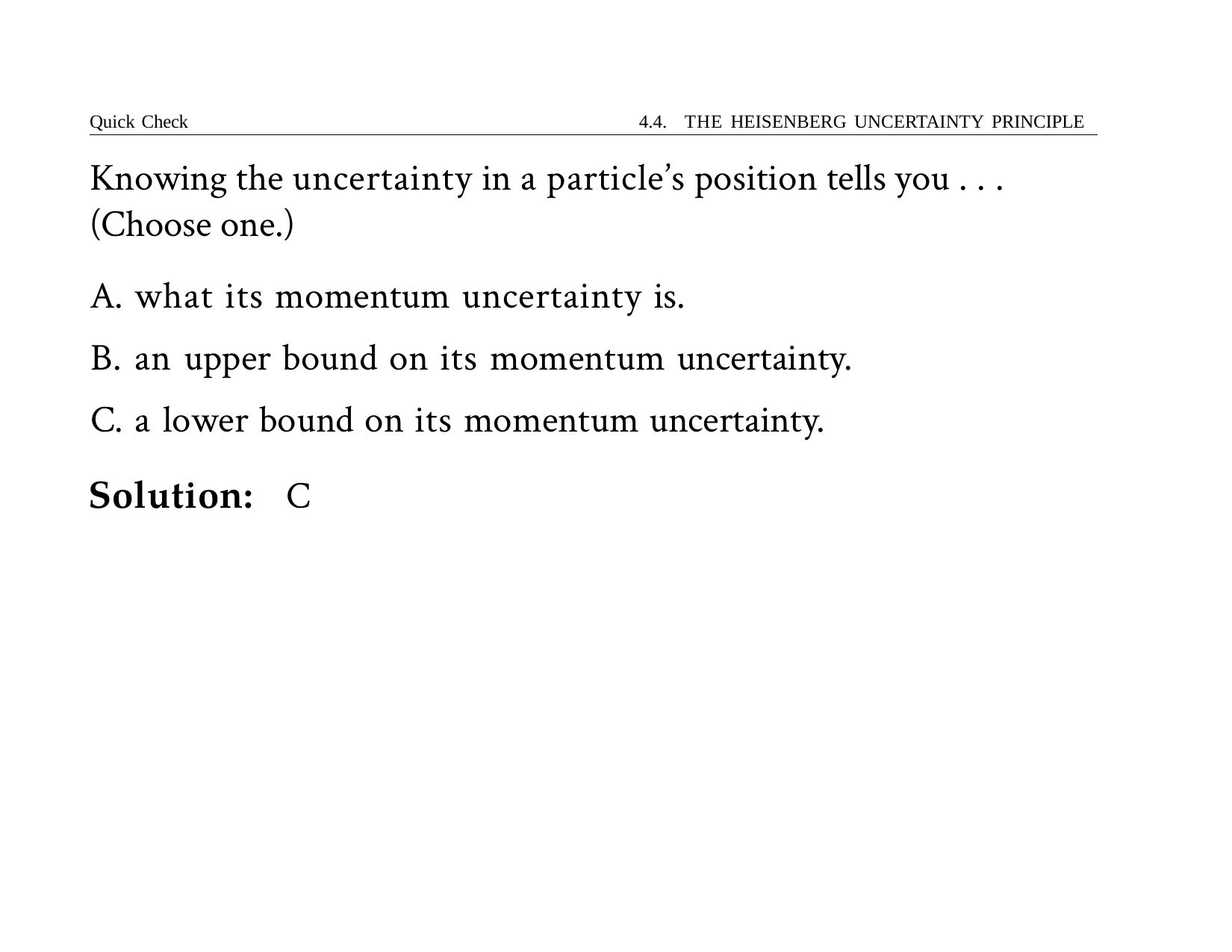

Quick Check	4.4.  THE HEISENBERG UNCERTAINTY PRINCIPLE

# Knowing the uncertainty in a particle’s position tells you . . . (Choose one.)
what its momentum uncertainty is.
an upper bound on its momentum uncertainty.
a lower bound on its momentum uncertainty.
Solution:	C